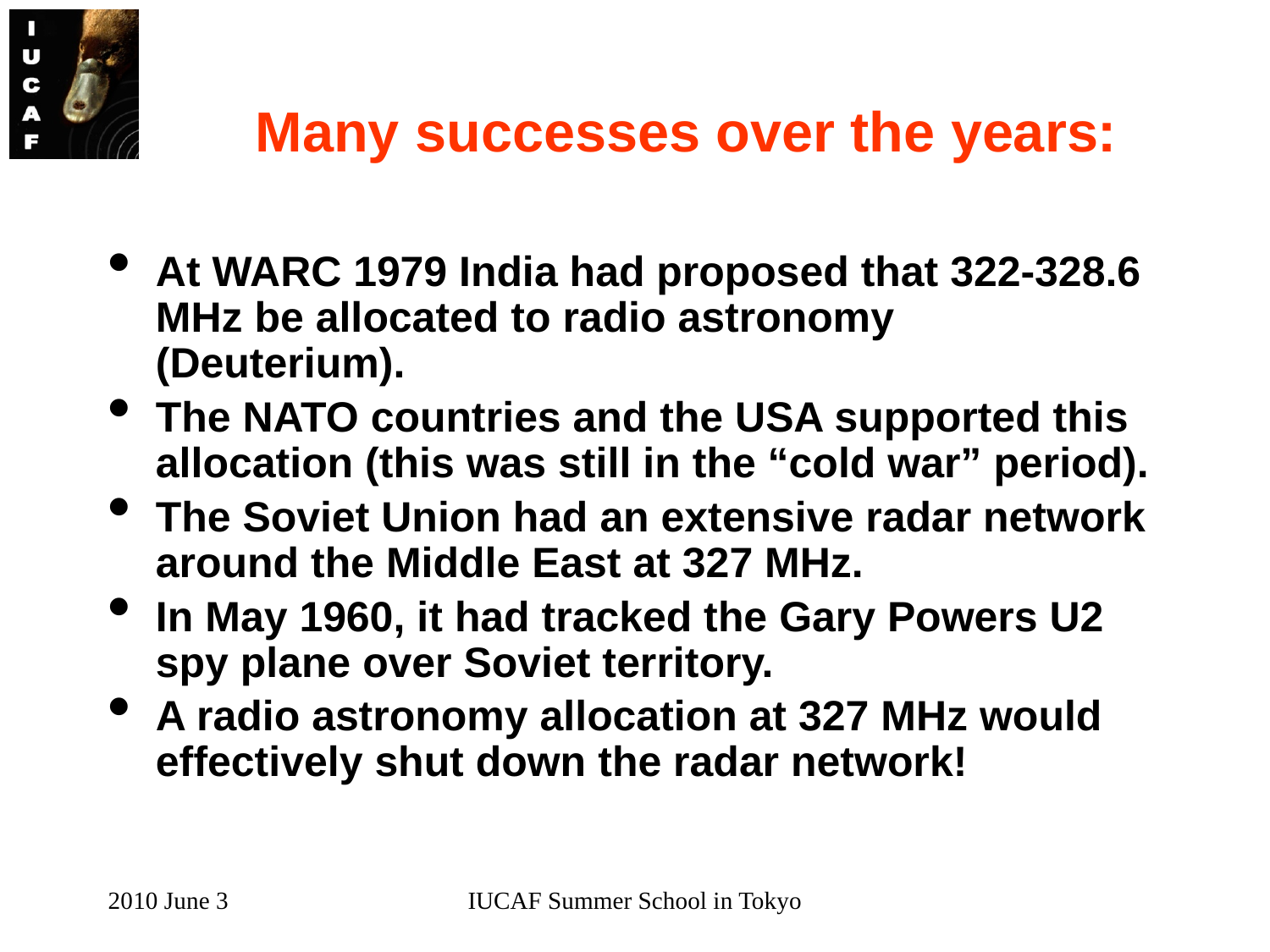

# Many successes over the years:
At WARC 1979 India had proposed that 322-328.6 MHz be allocated to radio astronomy  (Deuterium).
The NATO countries and the USA supported this allocation (this was still in the “cold war” period).
The Soviet Union had an extensive radar network around the Middle East at 327 MHz.
In May 1960, it had tracked the Gary Powers U2 spy plane over Soviet territory.
A radio astronomy allocation at 327 MHz would effectively shut down the radar network!
2010 June 3
IUCAF Summer School in Tokyo